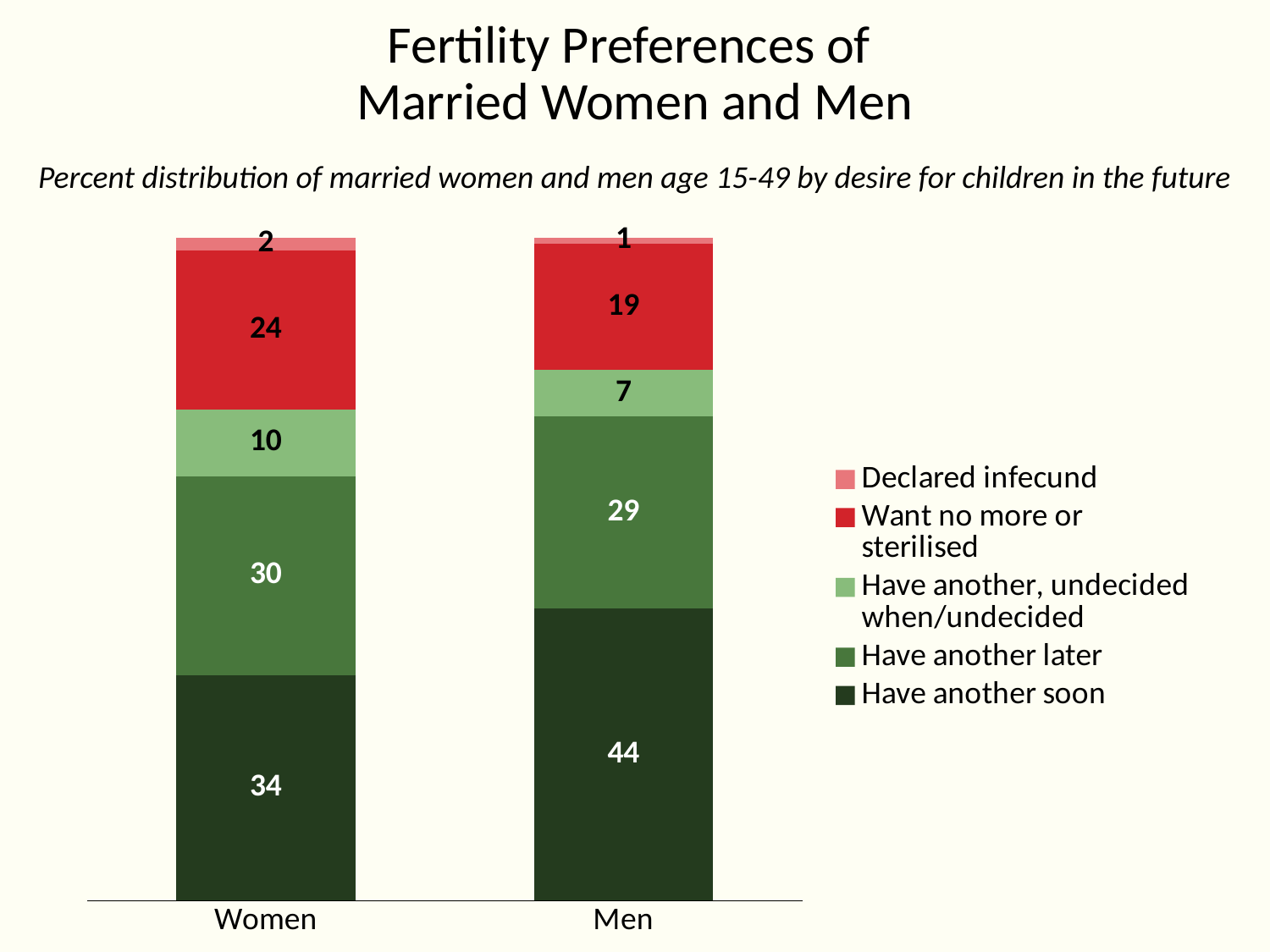

# Fertility Preferences of Married Women and Men
Percent distribution of married women and men age 15-49 by desire for children in the future

### Chart

| Category | Have another soon | Have another later | Have another, undecided when/undecided | Want no more or sterilised | Declared infecund |
|---|---|---|---|---|---|
| Women | 34.0 | 30.0 | 10.0 | 24.0 | 2.0 |
| Men | 44.0 | 29.0 | 7.0 | 19.0 | 1.0 |